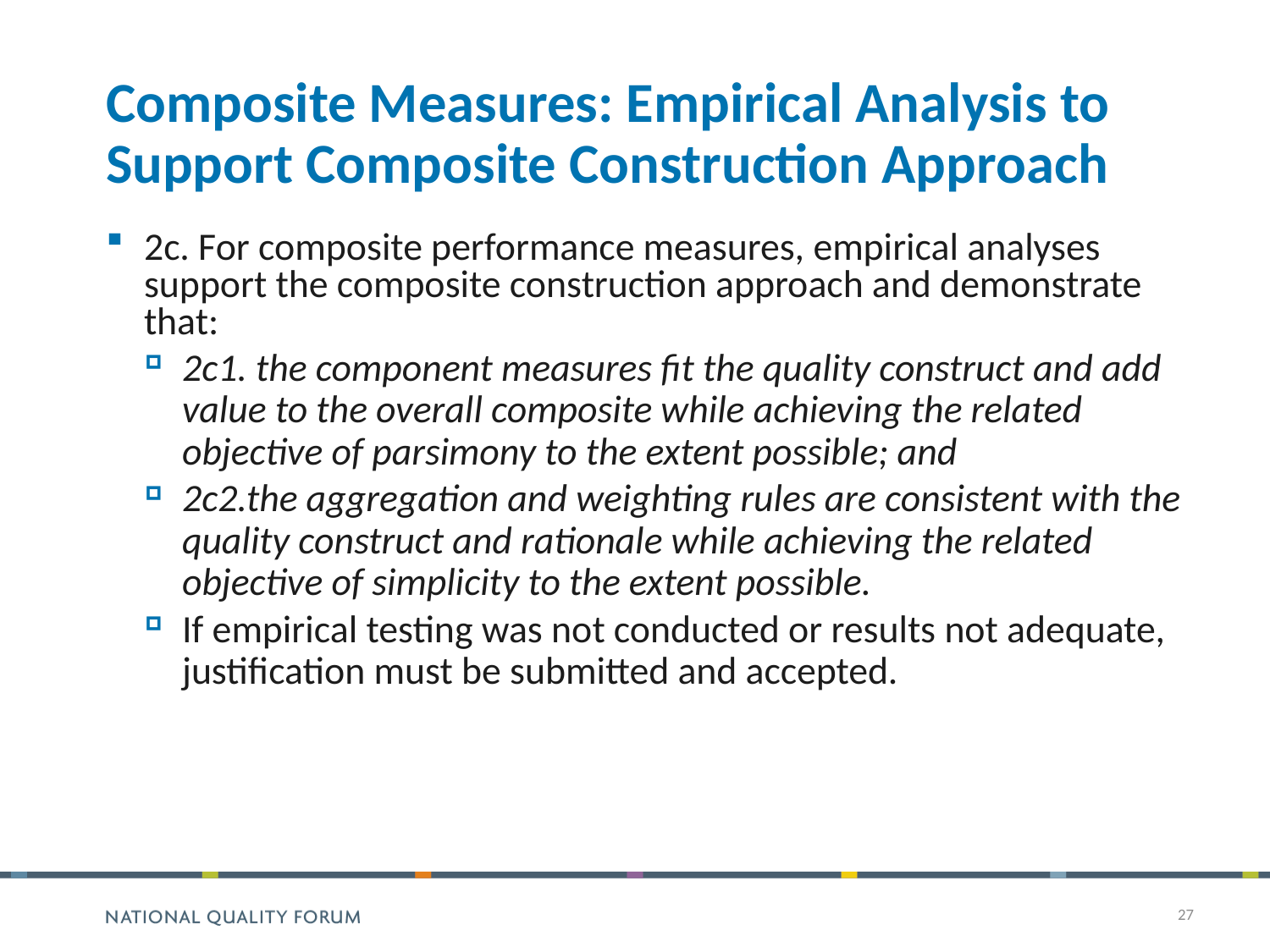

# Composite Measures: Empirical Analysis to Support Composite Construction Approach
2c. For composite performance measures, empirical analyses support the composite construction approach and demonstrate that:
2c1. the component measures fit the quality construct and add value to the overall composite while achieving the related objective of parsimony to the extent possible; and
2c2.the aggregation and weighting rules are consistent with the quality construct and rationale while achieving the related objective of simplicity to the extent possible.
If empirical testing was not conducted or results not adequate, justification must be submitted and accepted.

27